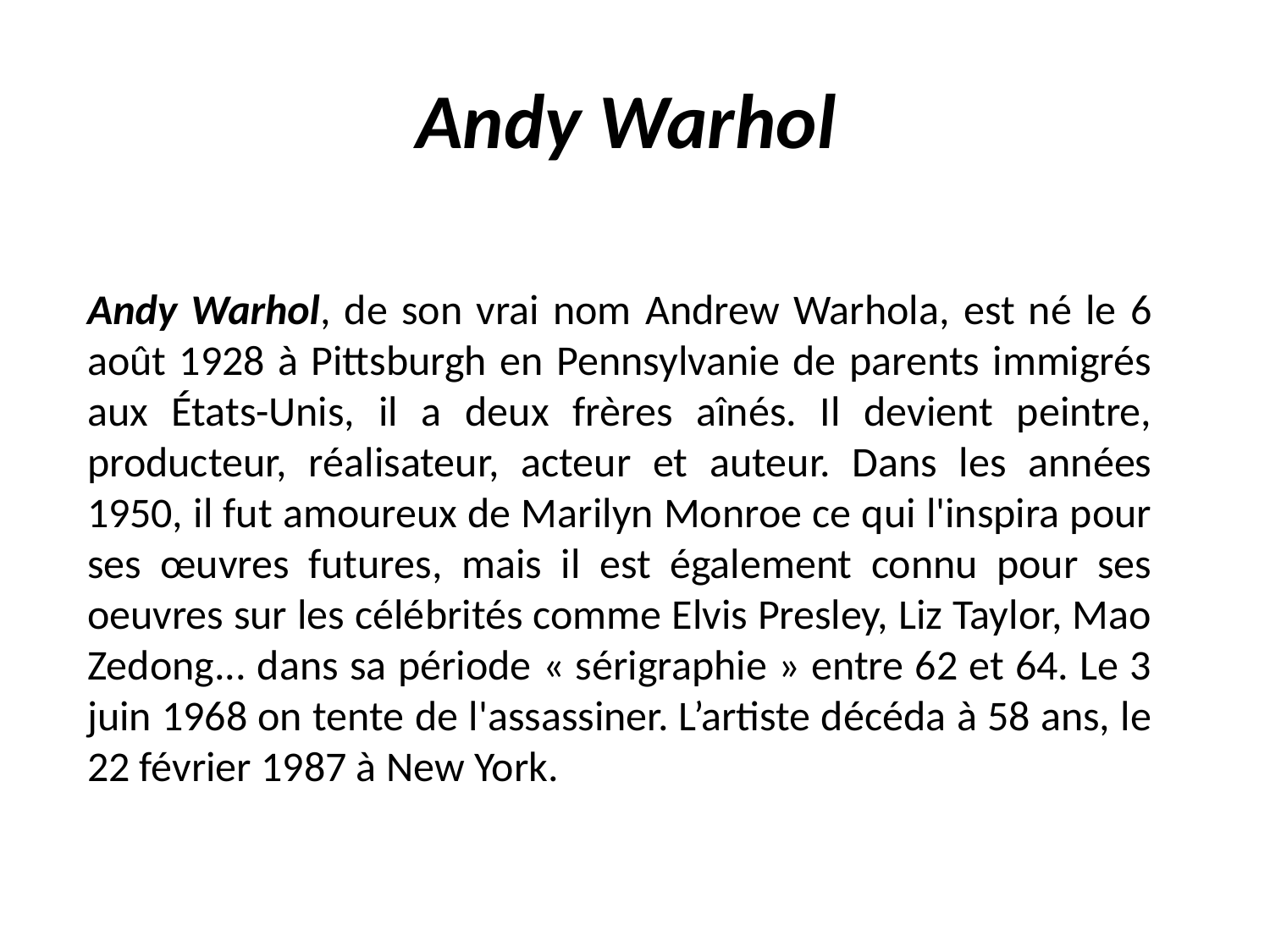

# Andy Warhol
Andy Warhol, de son vrai nom Andrew Warhola, est né le 6 août 1928 à Pittsburgh en Pennsylvanie de parents immigrés aux États-Unis, il a deux frères aînés. Il devient peintre, producteur, réalisateur, acteur et auteur. Dans les années 1950, il fut amoureux de Marilyn Monroe ce qui l'inspira pour ses œuvres futures, mais il est également connu pour ses oeuvres sur les célébrités comme Elvis Presley, Liz Taylor, Mao Zedong... dans sa période « sérigraphie » entre 62 et 64. Le 3 juin 1968 on tente de l'assassiner. L’artiste décéda à 58 ans, le 22 février 1987 à New York.